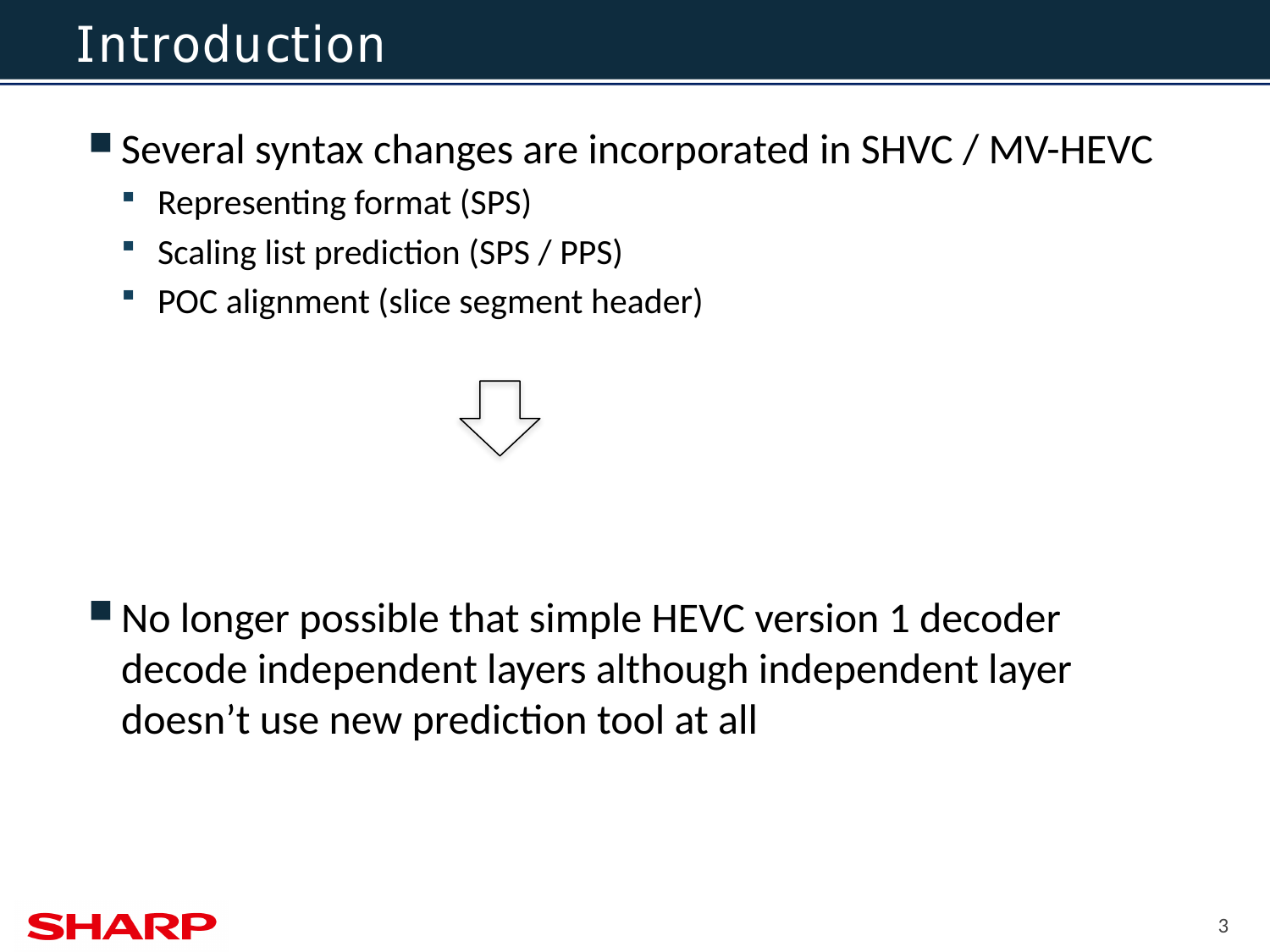

# Introduction
Several syntax changes are incorporated in SHVC / MV-HEVC
Representing format (SPS)
Scaling list prediction (SPS / PPS)
POC alignment (slice segment header)

No longer possible that simple HEVC version 1 decoder decode independent layers although independent layer doesn’t use new prediction tool at all

3